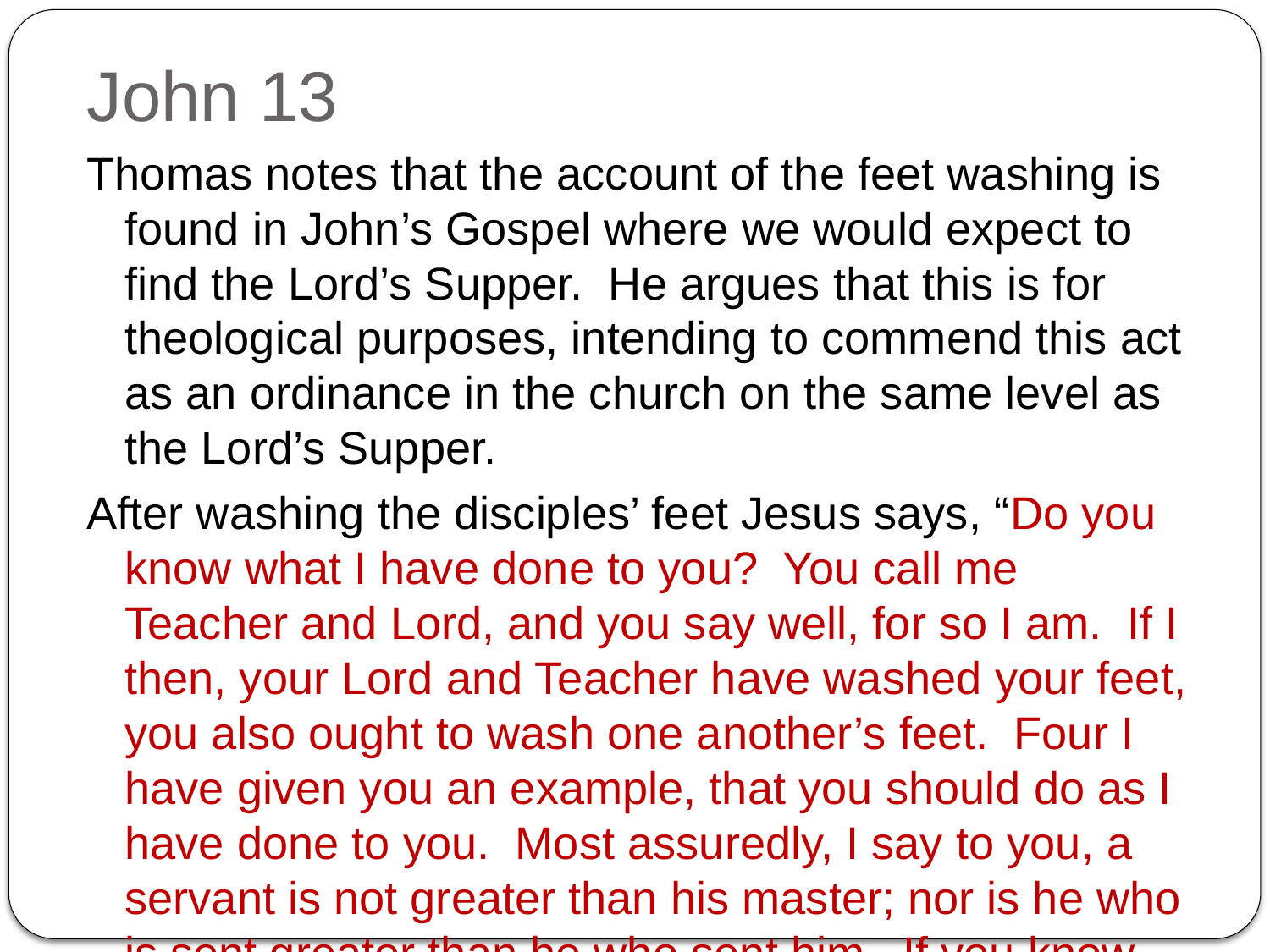

# John 13
Thomas notes that the account of the feet washing is found in John’s Gospel where we would expect to find the Lord’s Supper.  He argues that this is for theological purposes, intending to commend this act as an ordinance in the church on the same level as the Lord’s Supper.
After washing the disciples’ feet Jesus says, “Do you know what I have done to you?  You call me Teacher and Lord, and you say well, for so I am.  If I then, your Lord and Teacher have washed your feet, you also ought to wash one another’s feet.  Four I have given you an example, that you should do as I have done to you.  Most assuredly, I say to you, a servant is not greater than his master; nor is he who is sent greater than he who sent him.  If you know these things, blessed are you if you do them” (12-17).